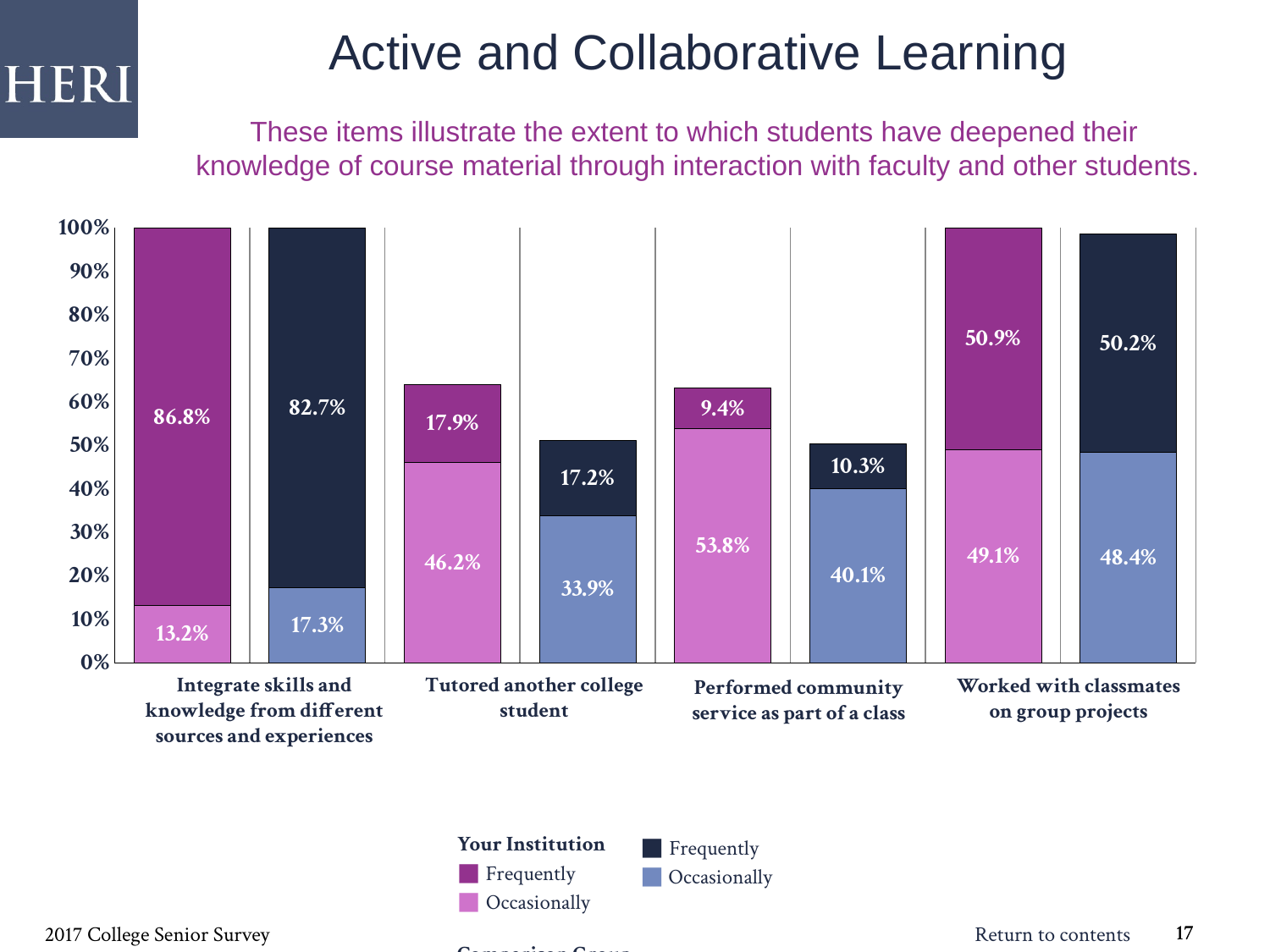

Active and Collaborative Learning
These items illustrate the extent to which students have deepened their
knowledge of course material through interaction with faculty and other students.

### Chart

| Category | Occasionally | frequently |
|---|---|---|
| Integrate skills and knowledge from different sources and experiences | 0.132 | 0.868 |
| comp | 0.173 | 0.827 |
| Tutored another college student | 0.462 | 0.179 |
| comp | 0.339 | 0.172 |
| Performed community service as part of a class | 0.538 | 0.094 |
| comp | 0.401 | 0.103 |
| Worked with classmates on group projects | 0.491 | 0.509 |
| comp | 0.484 | 0.502 |
Integrate skills and knowledge from different sources and experiences
Tutored another college student
Worked with classmates on group projects
Performed community service as part of a class
Your Institution
■ Frequently
■ Occasionally

Comparison Group
■ Frequently
■ Occasionally

2017 College Senior Survey
17
17